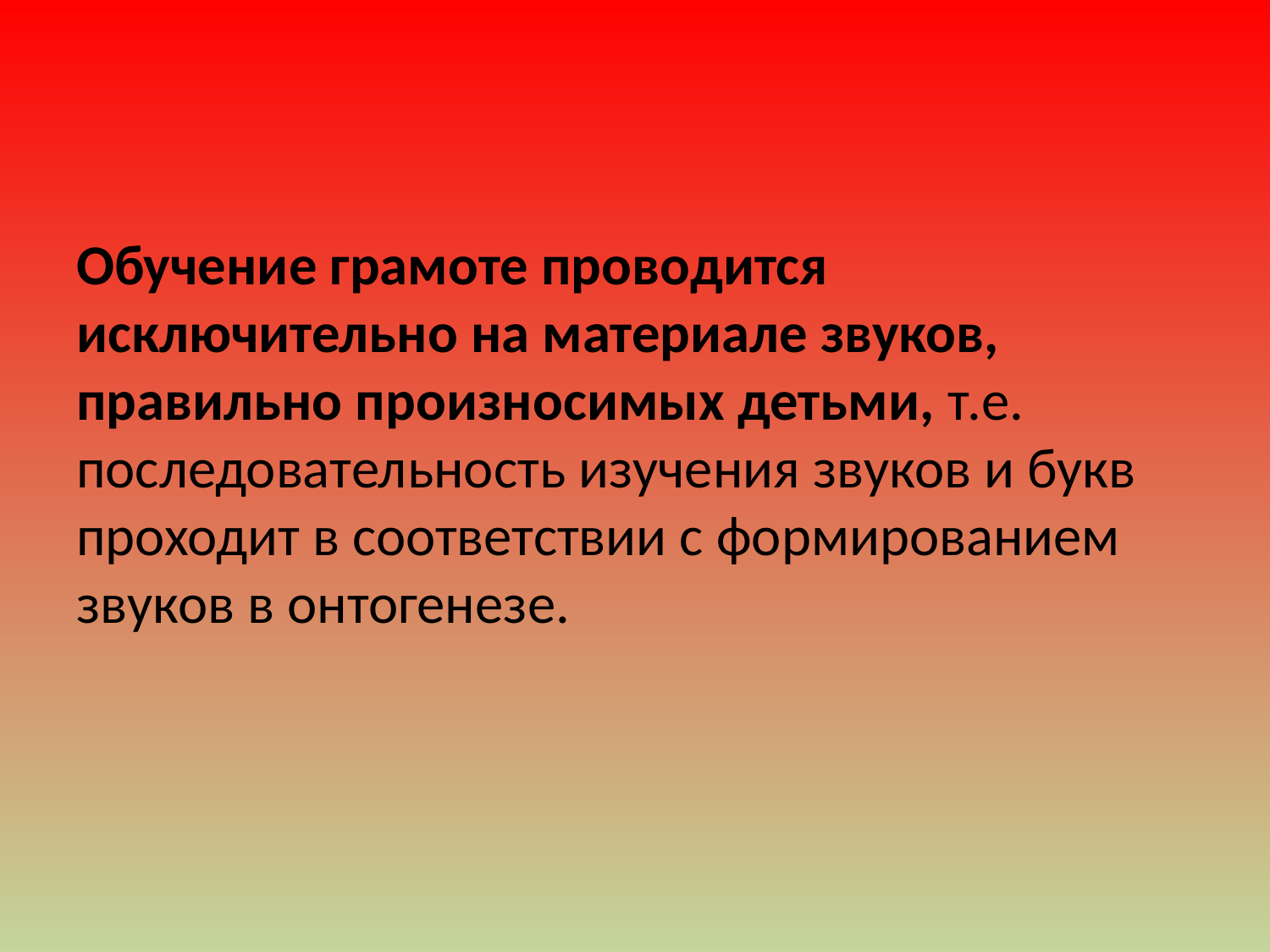

Обучение грамоте проводится исключительно на материале звуков, правильно произносимых детьми, т.е. последовательность изучения звуков и букв проходит в соответствии с формированием звуков в онтогенезе.